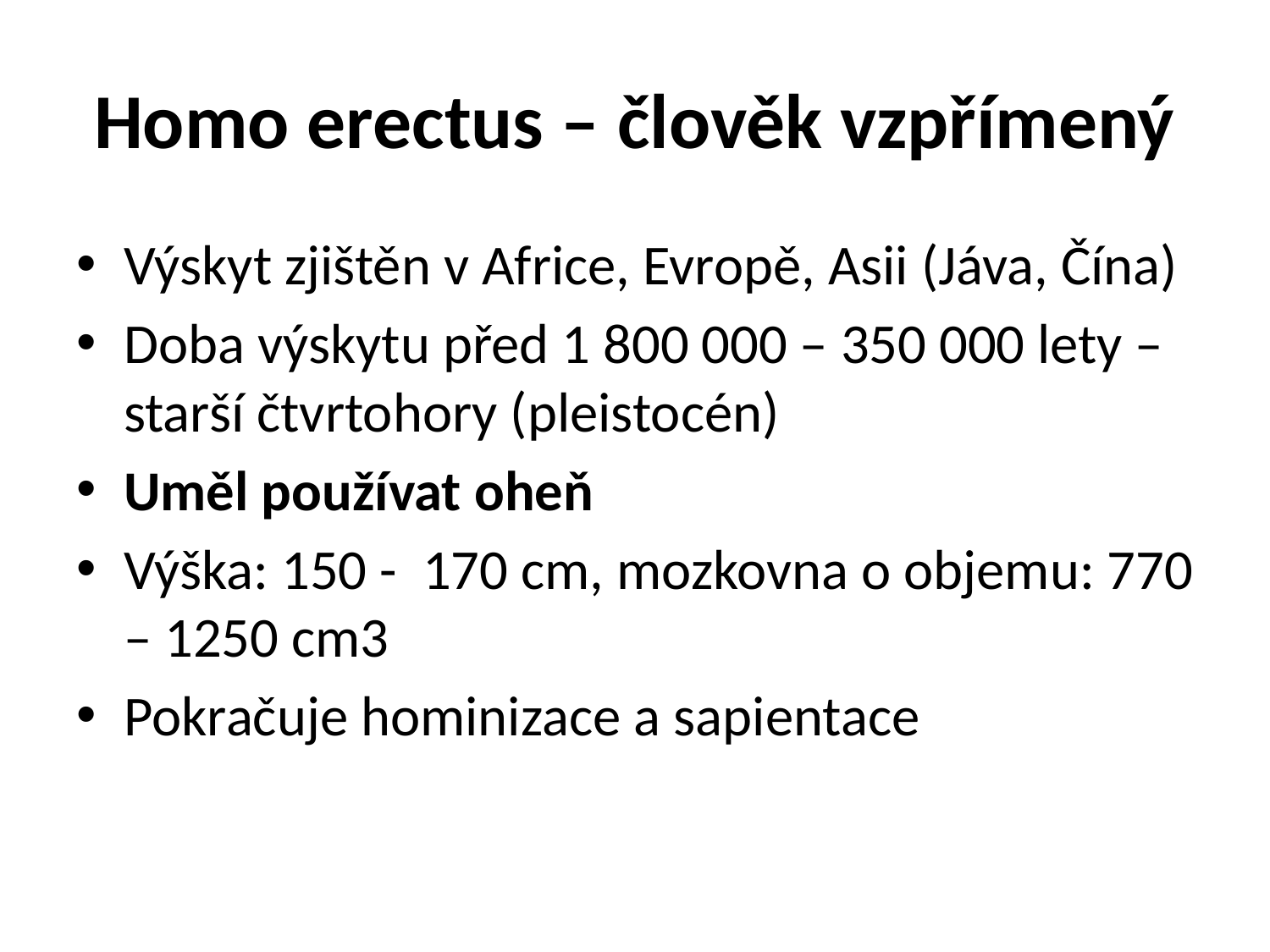

# Homo erectus – člověk vzpřímený
Výskyt zjištěn v Africe, Evropě, Asii (Jáva, Čína)
Doba výskytu před 1 800 000 – 350 000 lety – starší čtvrtohory (pleistocén)
Uměl používat oheň
Výška: 150 -  170 cm, mozkovna o objemu: 770 – 1250 cm3
Pokračuje hominizace a sapientace